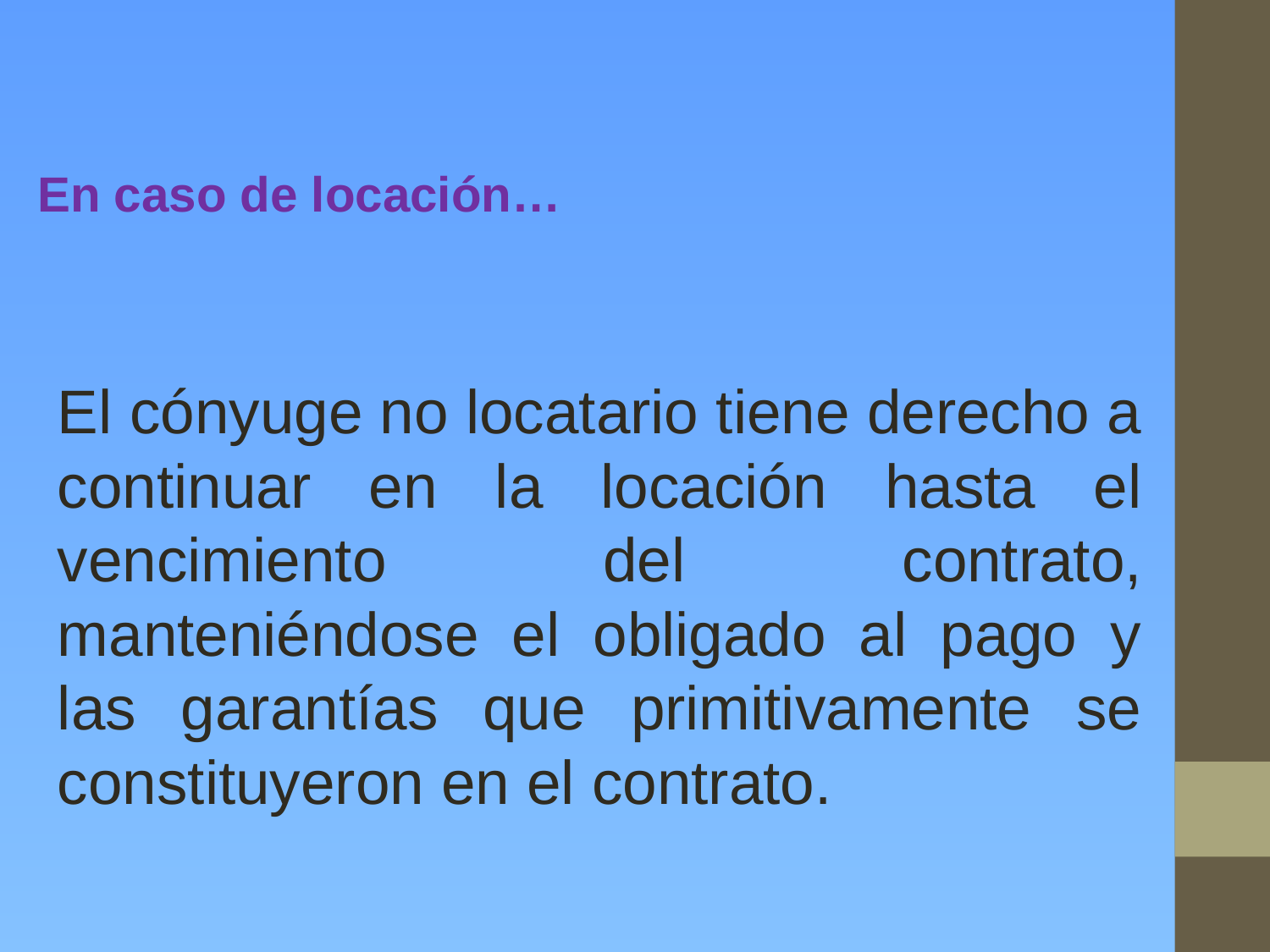

En caso de locación…
El cónyuge no locatario tiene derecho a continuar en la locación hasta el vencimiento del contrato, manteniéndose el obligado al pago y las garantías que primitivamente se constituyeron en el contrato.